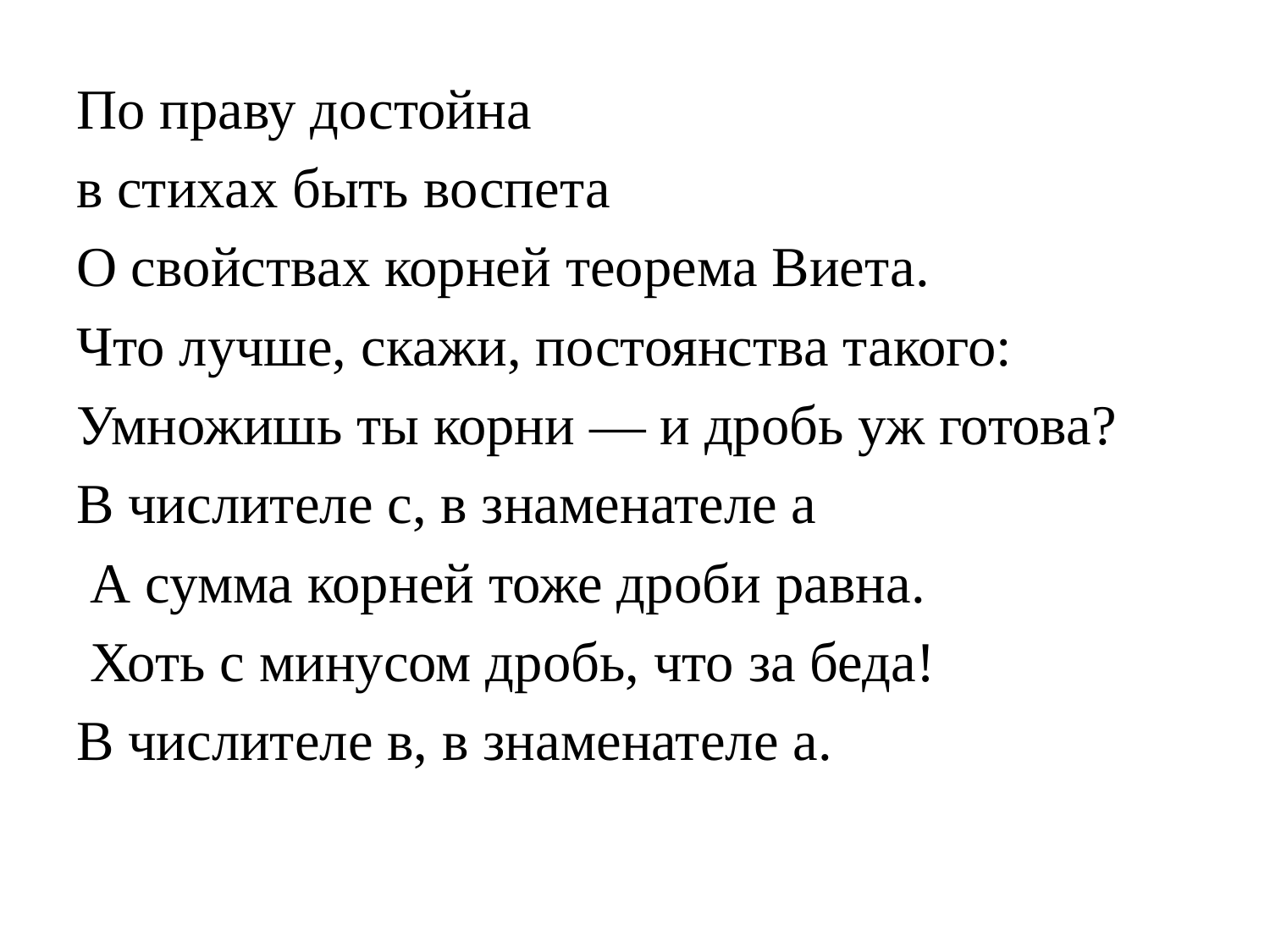

По праву достойна
в стихах быть воспета
О свойствах корней теорема Виета.
Что лучше, скажи, постоянства такого:
Умножишь ты корни — и дробь уж готова?
В числителе с, в знаменателе а
 А сумма корней тоже дроби равна.
 Хоть с минусом дробь, что за беда!
В числителе в, в знаменателе а.